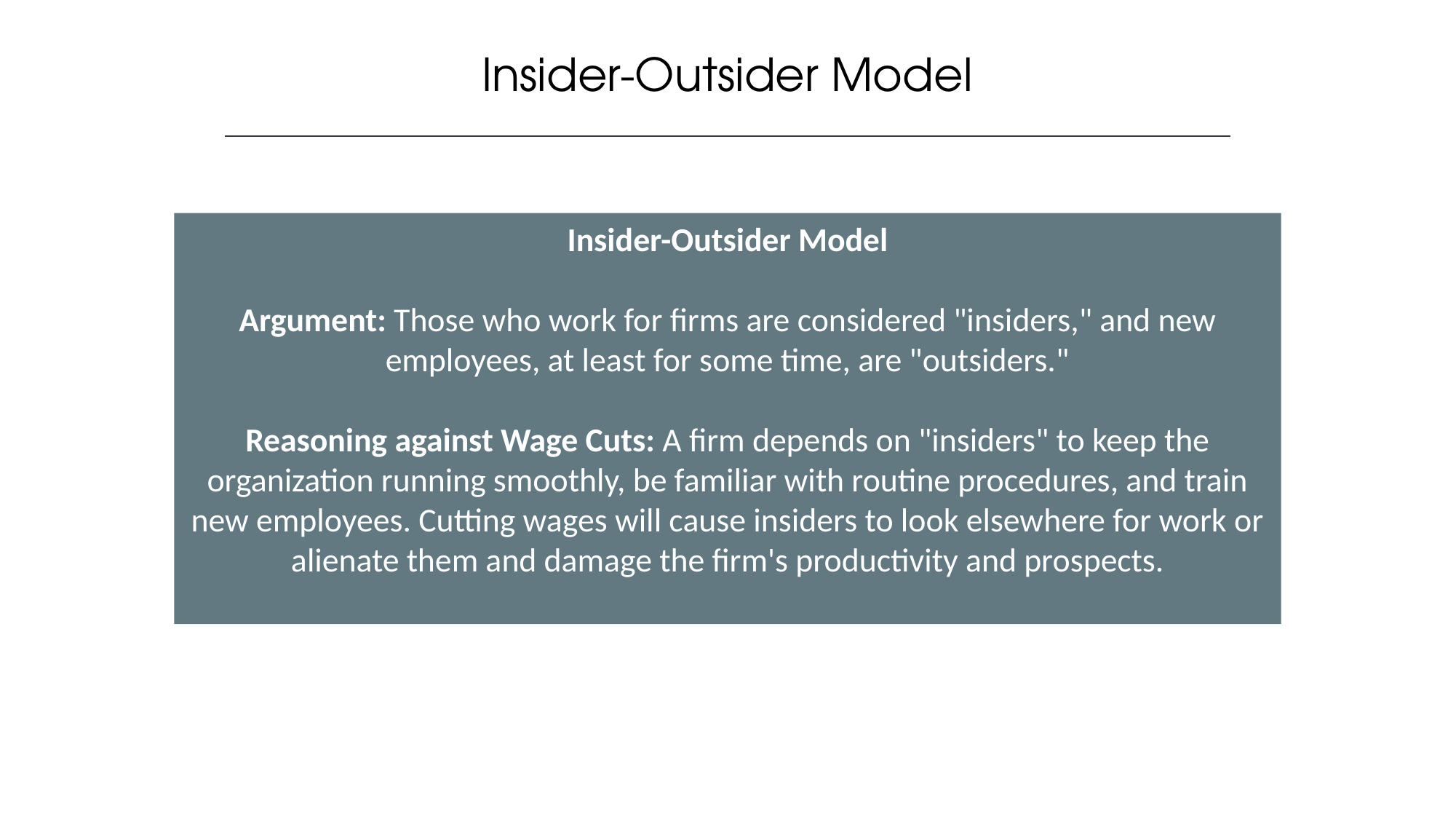

Insider-Outsider Model
HAWKES LEARNING
Insider-Outsider Model

Argument: Those who work for firms are considered "insiders," and new employees, at least for some time, are "outsiders."

Reasoning against Wage Cuts: A firm depends on "insiders" to keep the organization running smoothly, be familiar with routine procedures, and train new employees. Cutting wages will cause insiders to look elsewhere for work or alienate them and damage the firm's productivity and prospects.